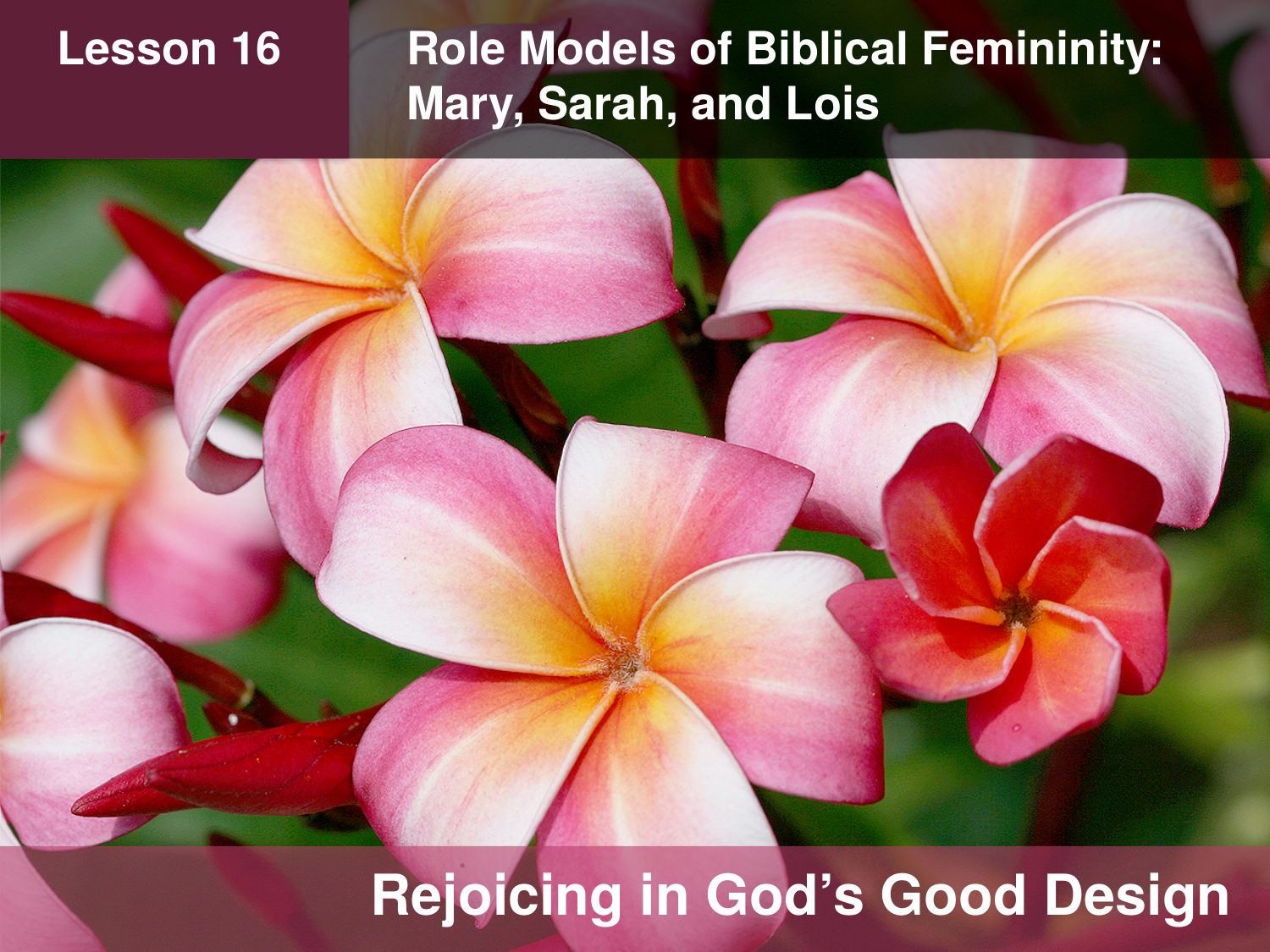

Lesson 16 	Role Models of Biblical Femininity: Mary, Sarah, and Lois
Rejoicing in God’s Good Design